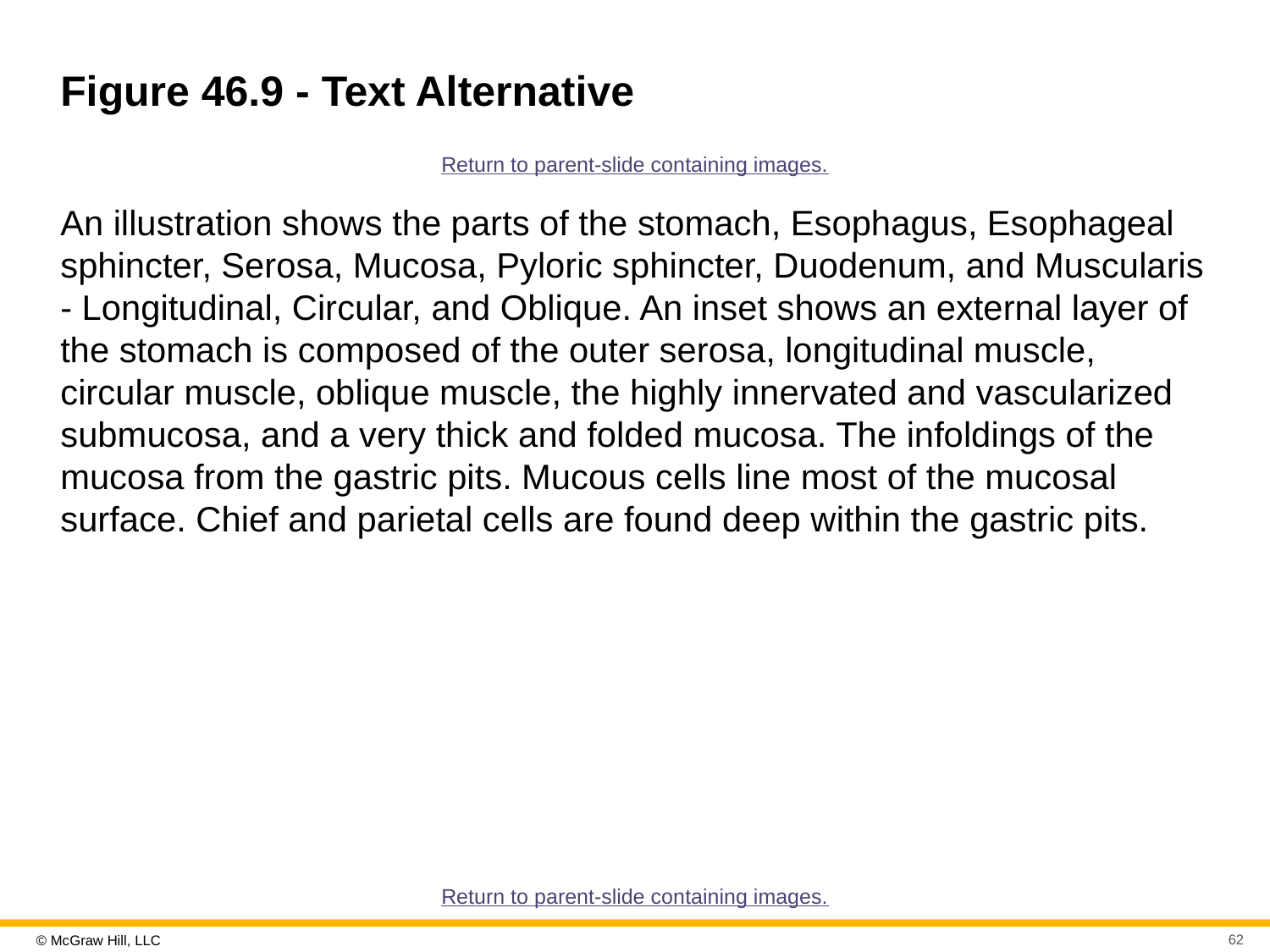

# Figure 46.9 - Text Alternative
Return to parent-slide containing images.
An illustration shows the parts of the stomach, Esophagus, Esophageal sphincter, Serosa, Mucosa, Pyloric sphincter, Duodenum, and Muscularis - Longitudinal, Circular, and Oblique. An inset shows an external layer of the stomach is composed of the outer serosa, longitudinal muscle, circular muscle, oblique muscle, the highly innervated and vascularized submucosa, and a very thick and folded mucosa. The infoldings of the mucosa from the gastric pits. Mucous cells line most of the mucosal surface. Chief and parietal cells are found deep within the gastric pits.
Return to parent-slide containing images.
62